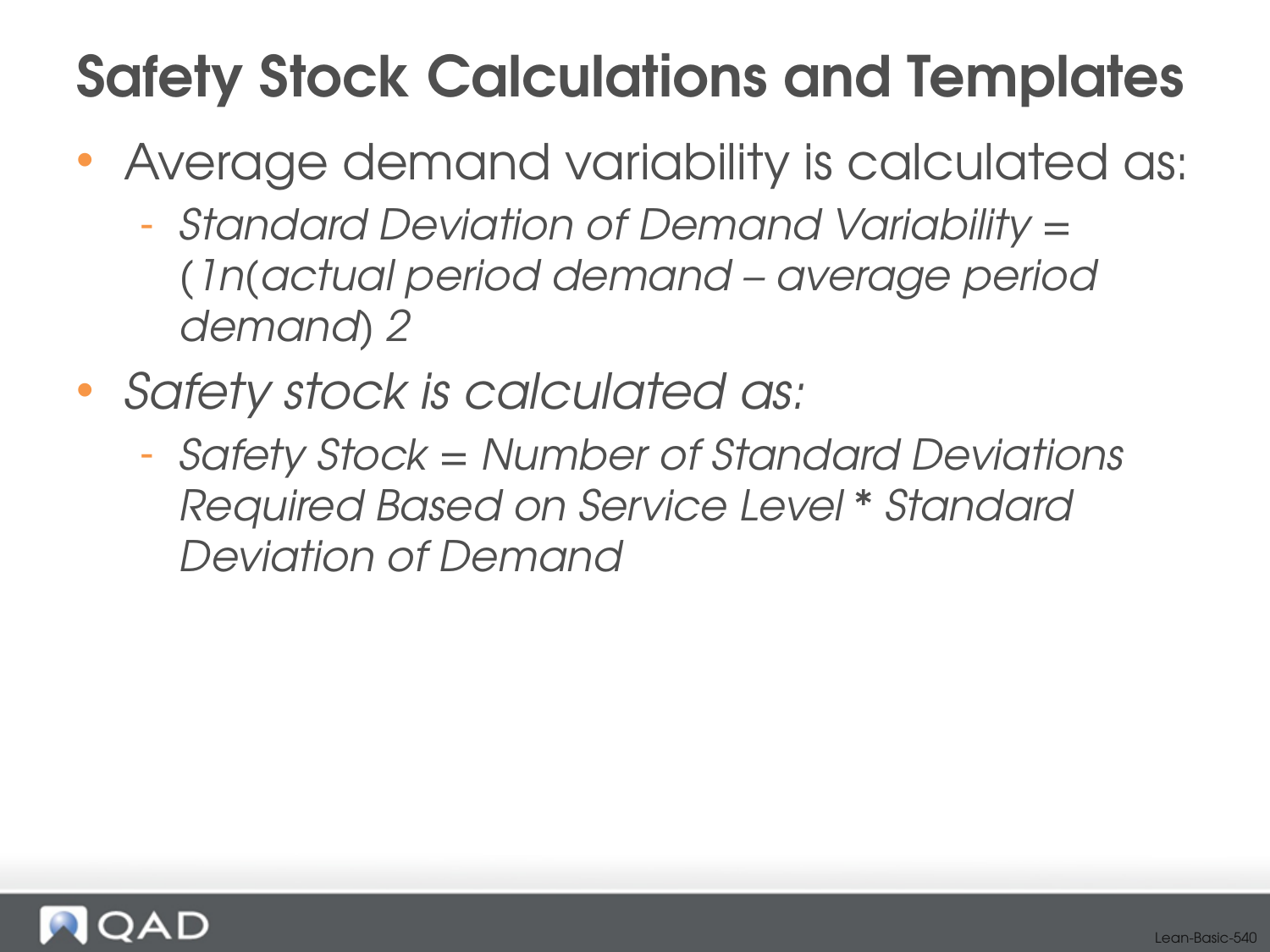

# Safety Stock Calculations and Templates
Average demand variability is calculated as:
Standard Deviation of Demand Variability = (1n(actual period demand – average period demand) 2
Safety stock is calculated as:
Safety Stock = Number of Standard Deviations Required Based on Service Level * Standard Deviation of Demand
Lean-Basic-540